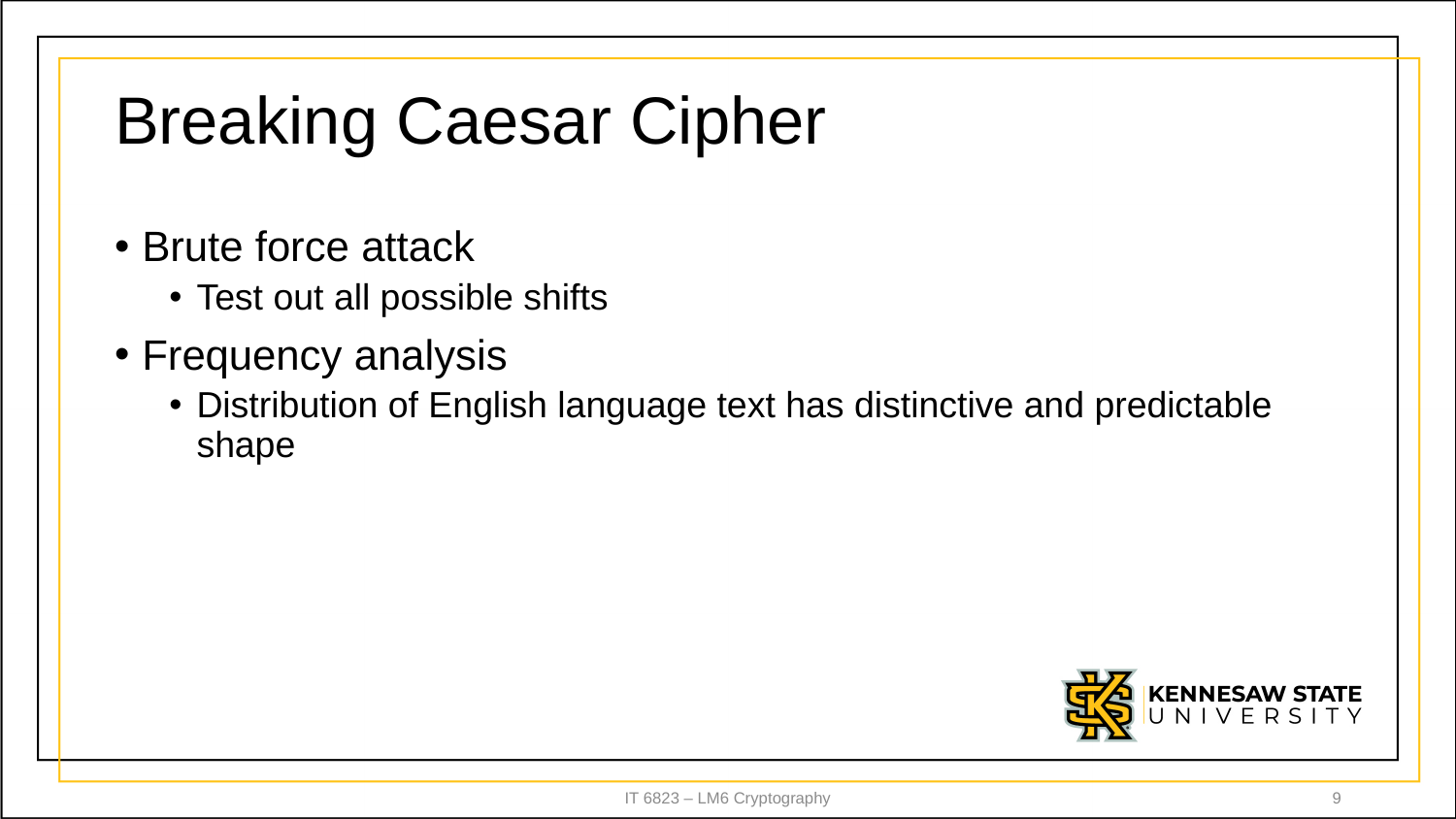

# Breaking Caesar Cipher
Brute force attack
Test out all possible shifts
Frequency analysis
Distribution of English language text has distinctive and predictable shape
IT 6823 – LM6 Cryptography
9